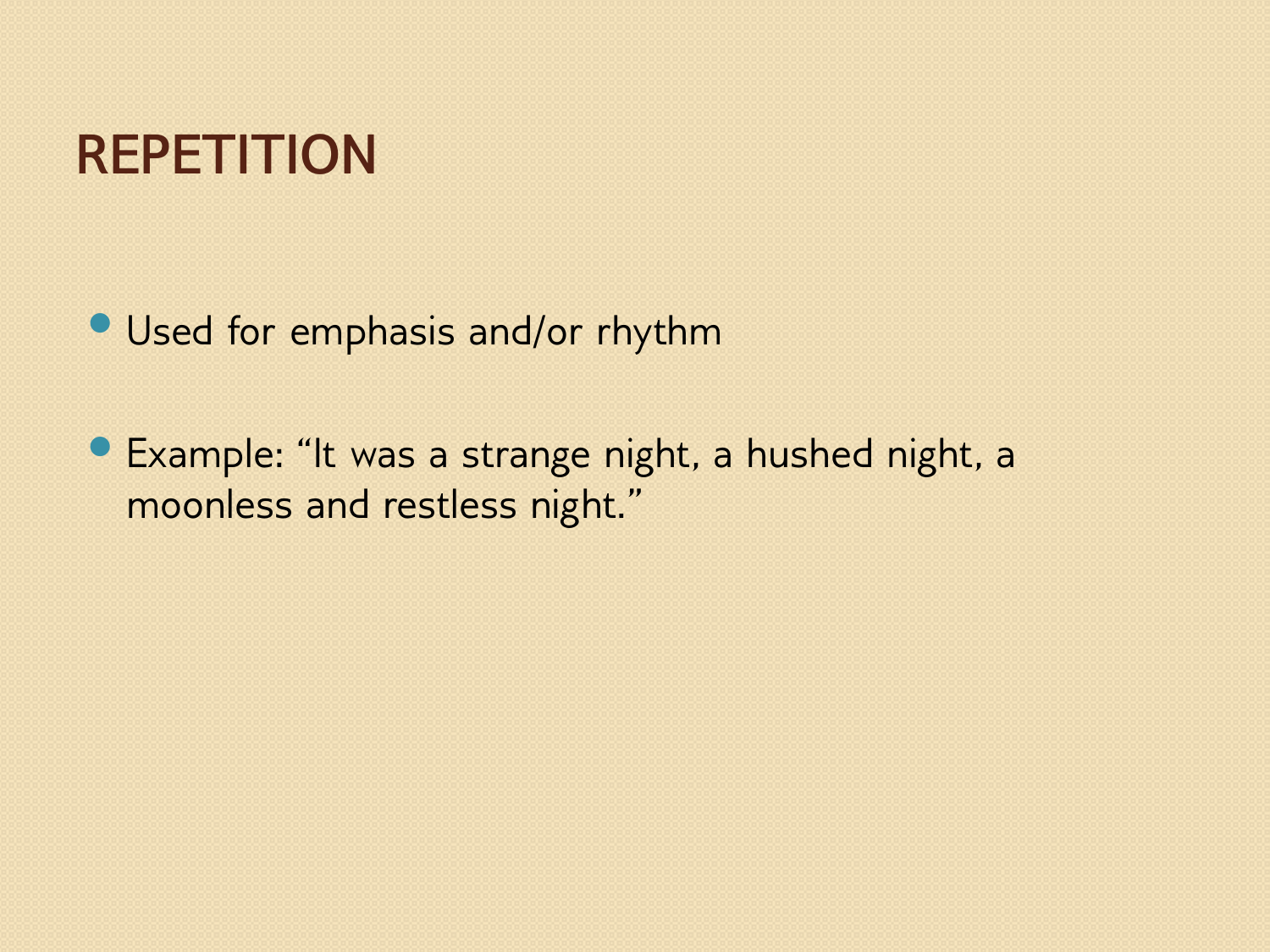

# Repetition

Used for emphasis and/or rhythm

Example: “It was a strange night, a hushed night, a moonless and restless night.”